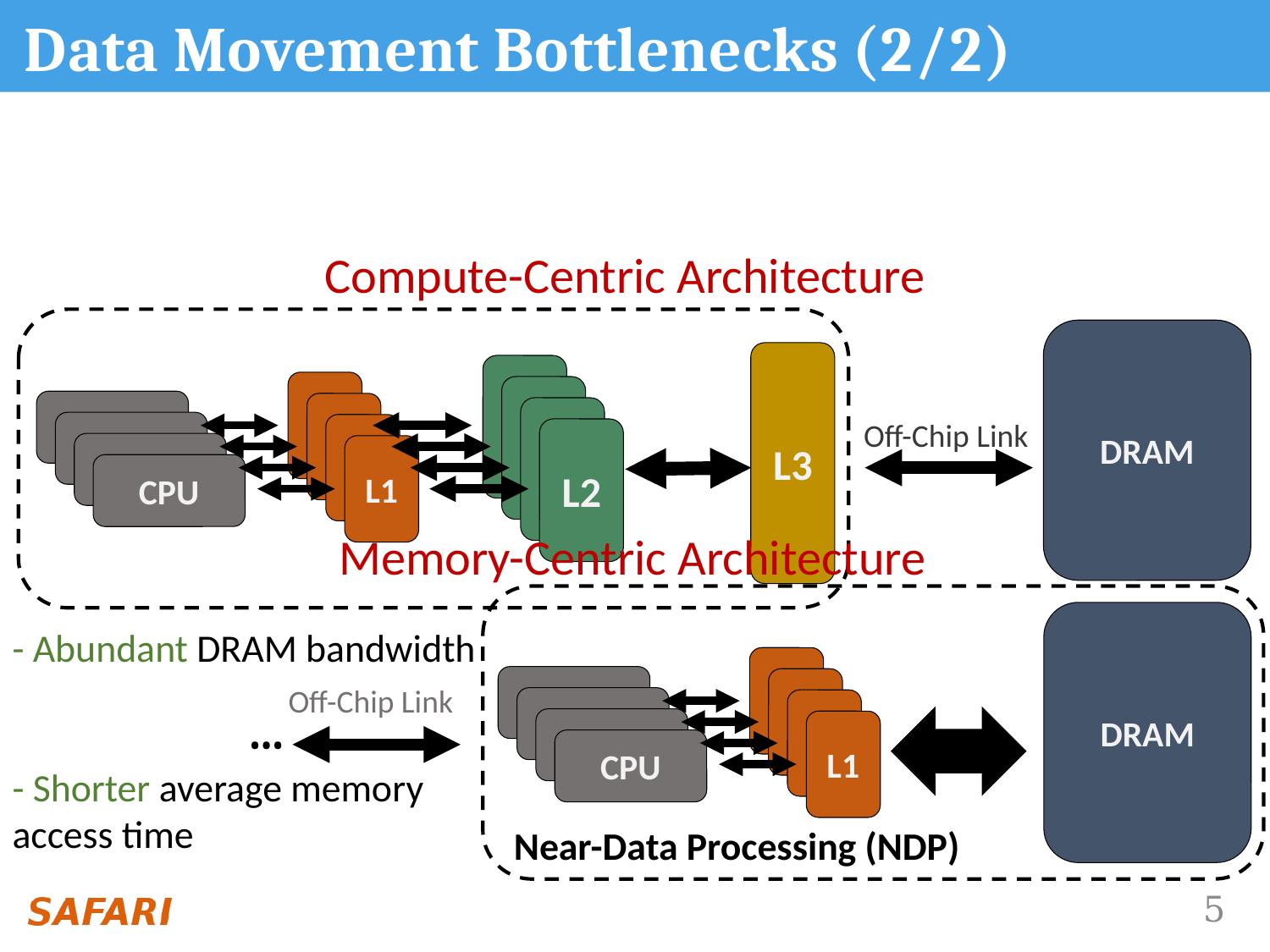

# Data Movement Bottlenecks (2/2)
Compute-Centric Architecture

DRAM
L3
L2
L1
L2
L1
L2
L1
L2
L1
CPU
CPU
CPU
CPU
Off-Chip Link
Memory-Centric Architecture

DRAM
L1
CPU
L1
CPU
L1
CPU
L1
CPU
- Abundant DRAM bandwidth
- Shorter average memory 	access time

Off-Chip Link
…

Near-Data Processing (NDP)
5